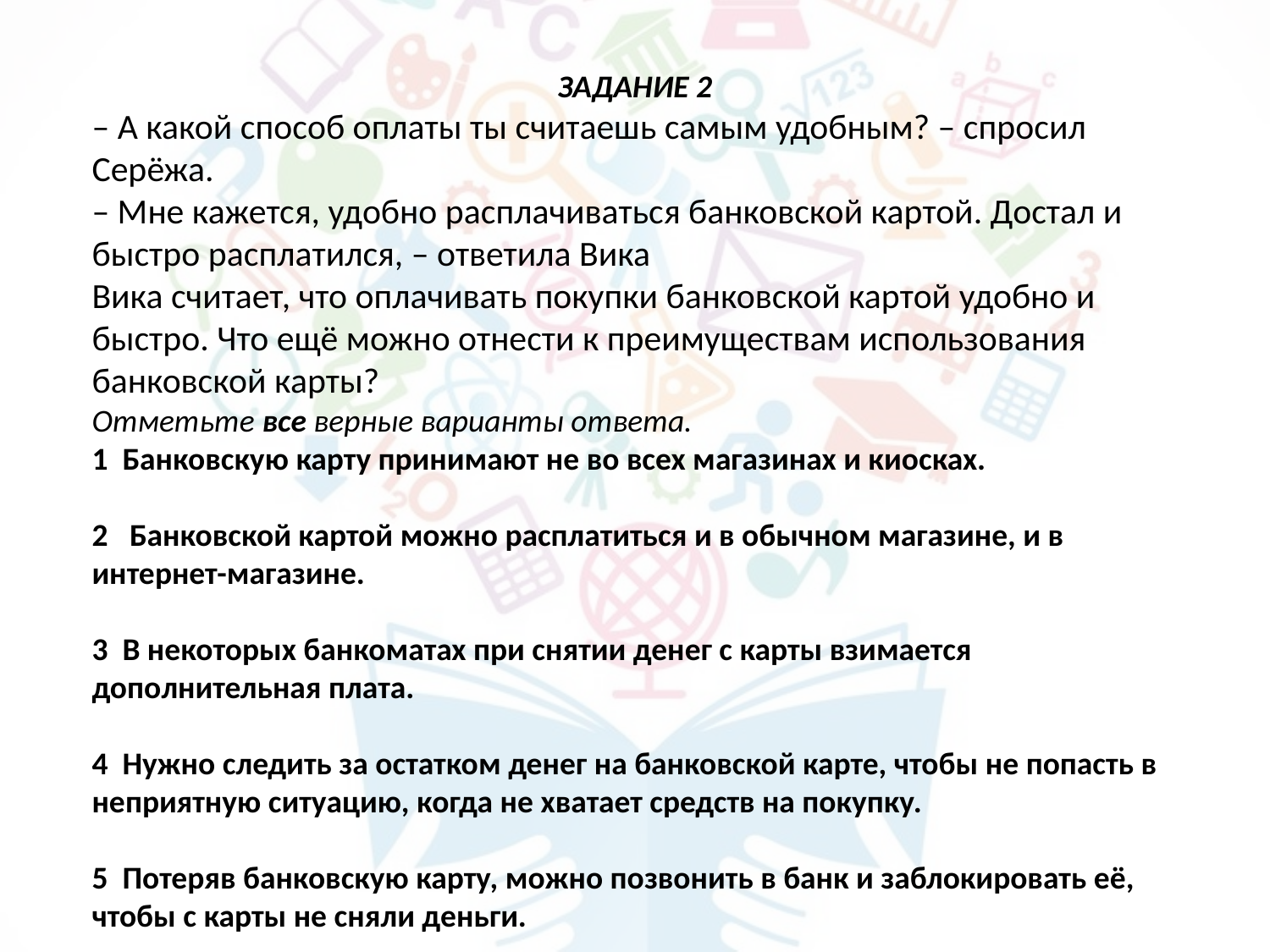

ЗАДАНИЕ 2
– А какой способ оплаты ты считаешь самым удобным? – спросил Серёжа.
– Мне кажется, удобно расплачиваться банковской картой. Достал и быстро расплатился, – ответила Вика
Вика считает, что оплачивать покупки банковской картой удобно и быстро. Что ещё можно отнести к преимуществам использования банковской карты?
Отметьте все верные варианты ответа.
1  Банковскую карту принимают не во всех магазинах и киосках.
2   Банковской картой можно расплатиться и в обычном магазине, и в интернет-магазине.
3  В некоторых банкоматах при снятии денег с карты взимается дополнительная плата.
4  Нужно следить за остатком денег на банковской карте, чтобы не попасть в неприятную ситуацию, когда не хватает средств на покупку.
5  Потеряв банковскую карту, можно позвонить в банк и заблокировать её, чтобы с карты не сняли деньги.